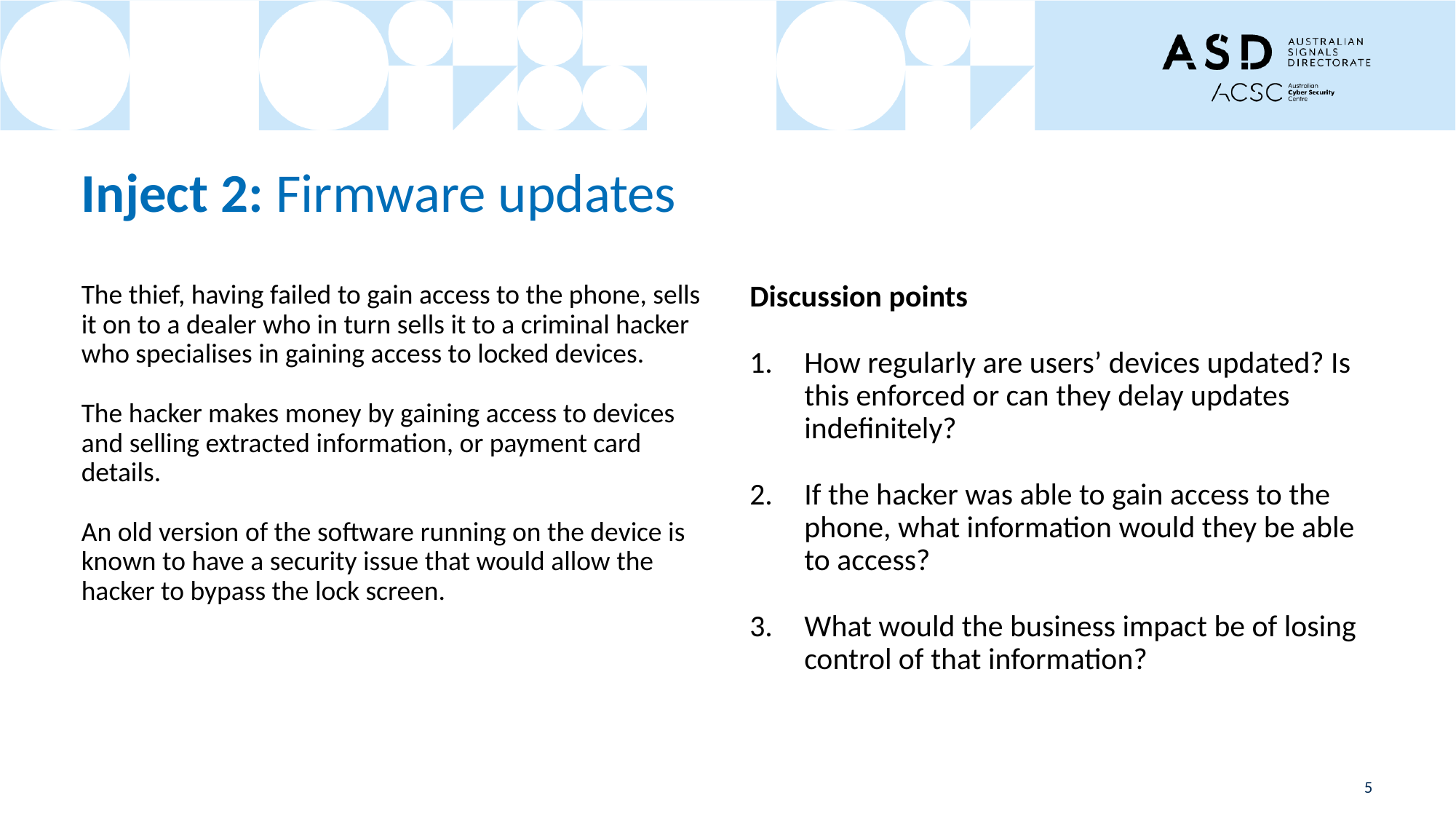

# Inject 2: Firmware updates
The thief, having failed to gain access to the phone, sells it on to a dealer who in turn sells it to a criminal hacker who specialises in gaining access to locked devices.
The hacker makes money by gaining access to devices and selling extracted information, or payment card details.
An old version of the software running on the device is known to have a security issue that would allow the hacker to bypass the lock screen.
Discussion points
How regularly are users’ devices updated? Is this enforced or can they delay updates indefinitely?
If the hacker was able to gain access to the phone, what information would they be able to access?
What would the business impact be of losing control of that information?
5